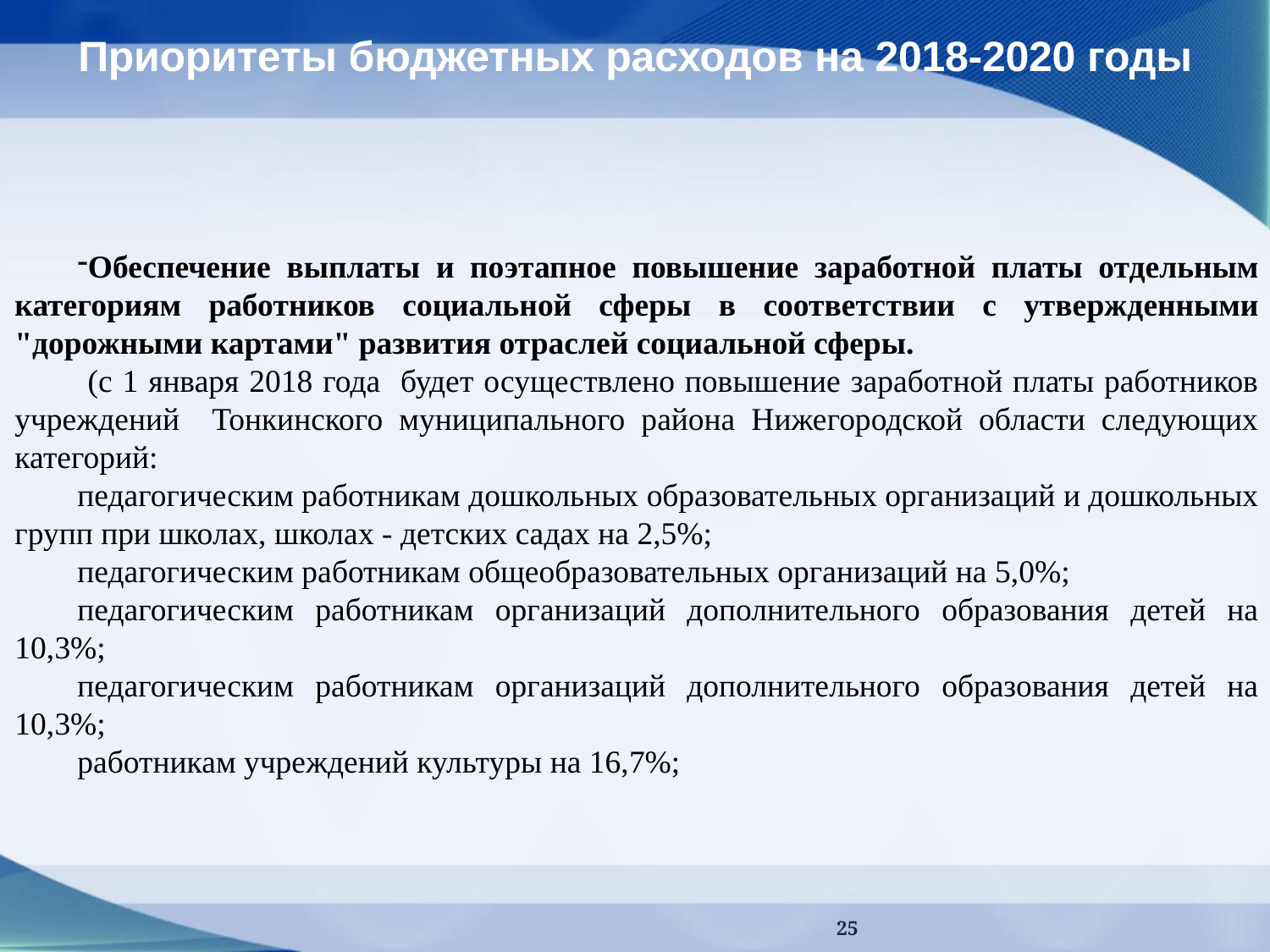

Приоритеты бюджетных расходов на 2018-2020 годы

Обеспечение выплаты и поэтапное повышение заработной платы отдельным категориям работников социальной сферы в соответствии с утвержденными "дорожными картами" развития отраслей социальной сферы.
 (с 1 января 2018 года  будет осуществлено повышение заработной платы работников учреждений  Тонкинского муниципального района Нижегородской области следующих категорий:
педагогическим работникам дошкольных образовательных организаций и дошкольных групп при школах, школах - детских садах на 2,5%;
педагогическим работникам общеобразовательных организаций на 5,0%;
педагогическим работникам организаций дополнительного образования детей на 10,3%;
педагогическим работникам организаций дополнительного образования детей на 10,3%;
работникам учреждений культуры на 16,7%;

25